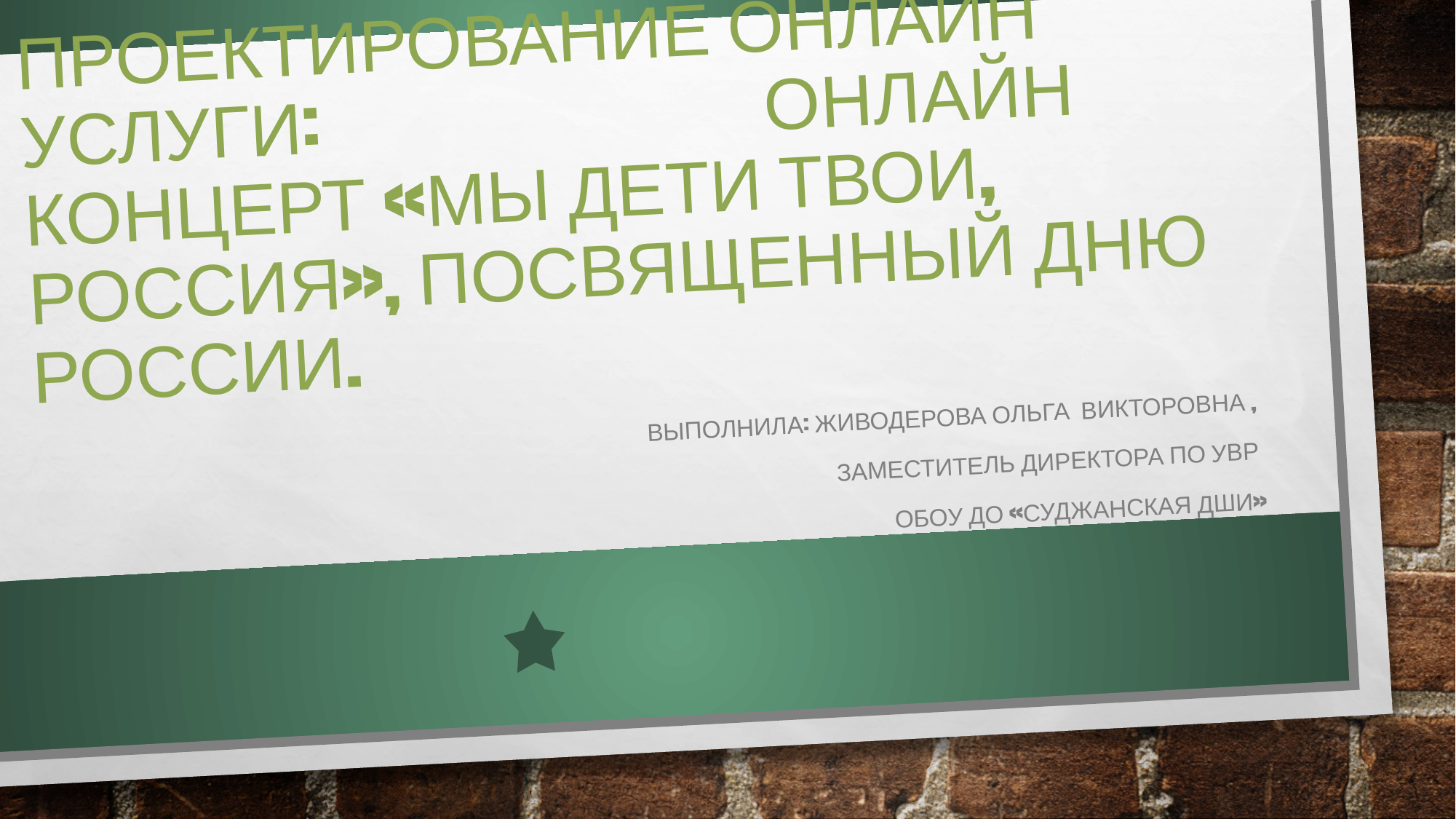

# Проектирование онлайн услуги:                          онлайн концерт «Мы дети твои, Россия», посвященный Дню россии.
Выполнила: Живодерова Ольга  Викторовна ,
Заместитель директора по увр
ОБОУ до «Суджанская ДШИ»